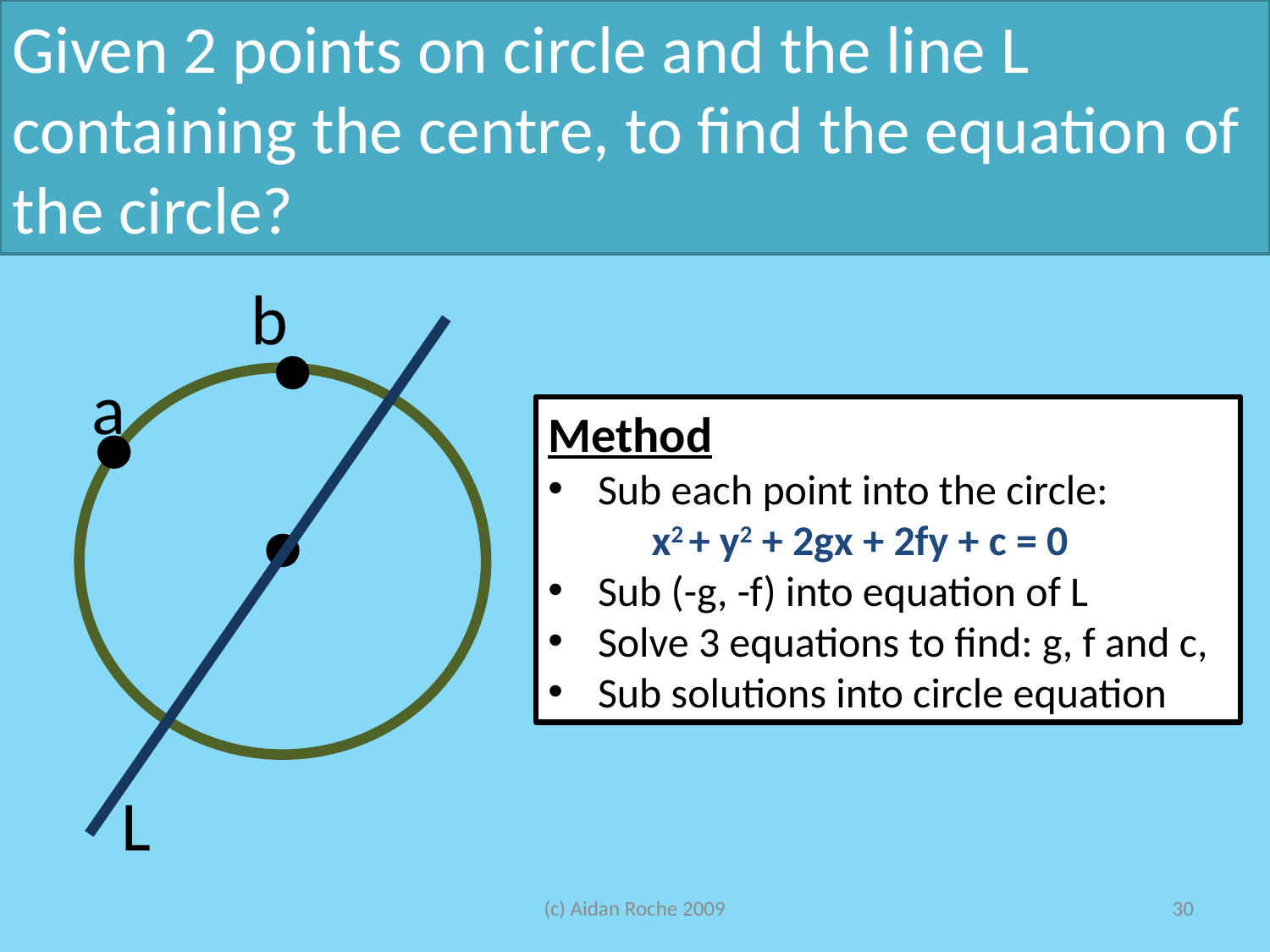

Given 2 points on circle and the line L containing the centre, to find the equation of the circle?
b
a

Method
Sub each point into the circle:
	x2 + y2 + 2gx + 2fy + c = 0
Sub (-g, -f) into equation of L
Solve 3 equations to find: g, f and c,
Sub solutions into circle equation

L
(c) Aidan Roche 2009
30